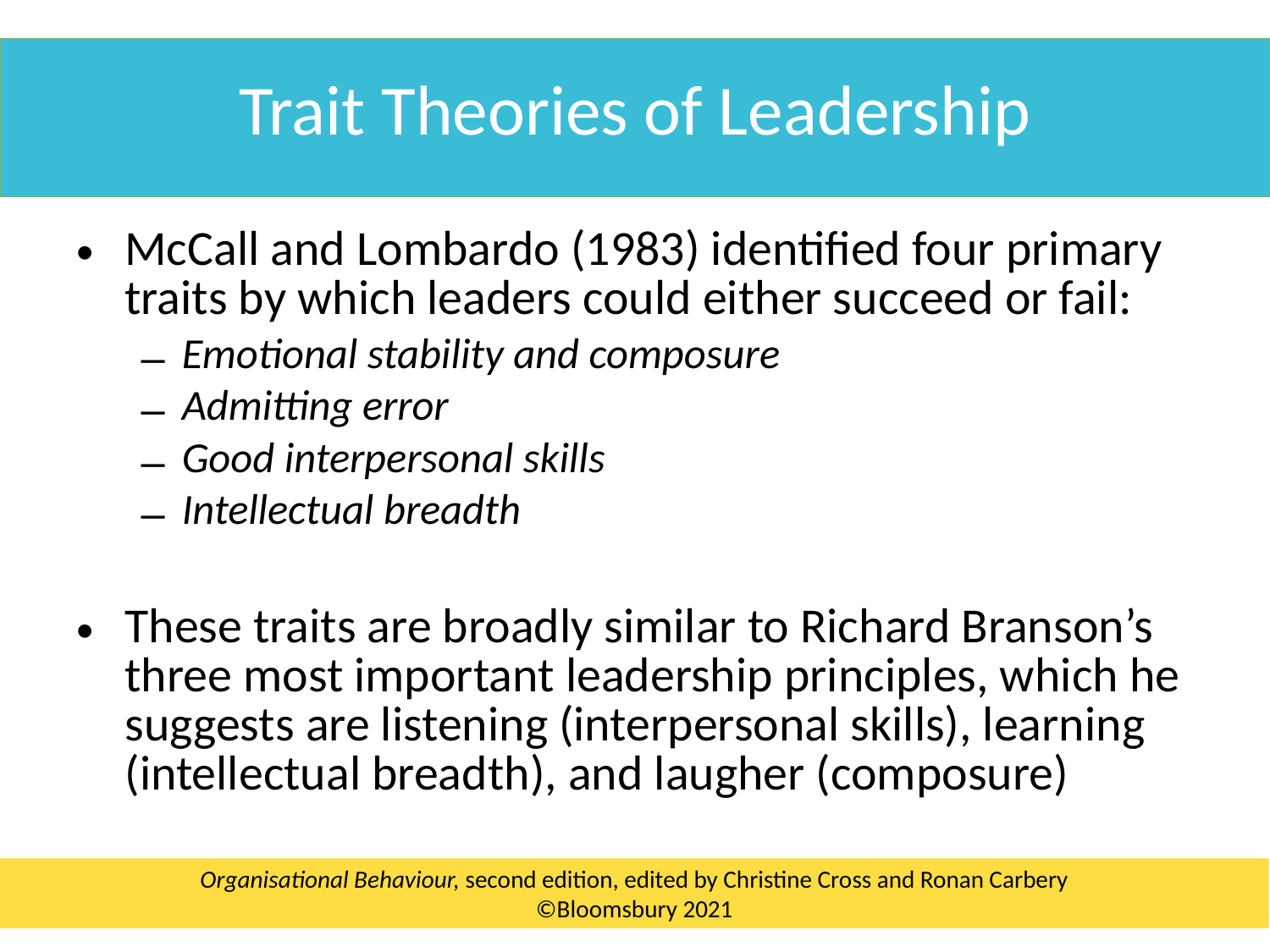

Trait Theories of Leadership
McCall and Lombardo (1983) identified four primary traits by which leaders could either succeed or fail:
Emotional stability and composure
Admitting error
Good interpersonal skills
Intellectual breadth

These traits are broadly similar to Richard Branson’s three most important leadership principles, which he suggests are listening (interpersonal skills), learning (intellectual breadth), and laugher (composure)